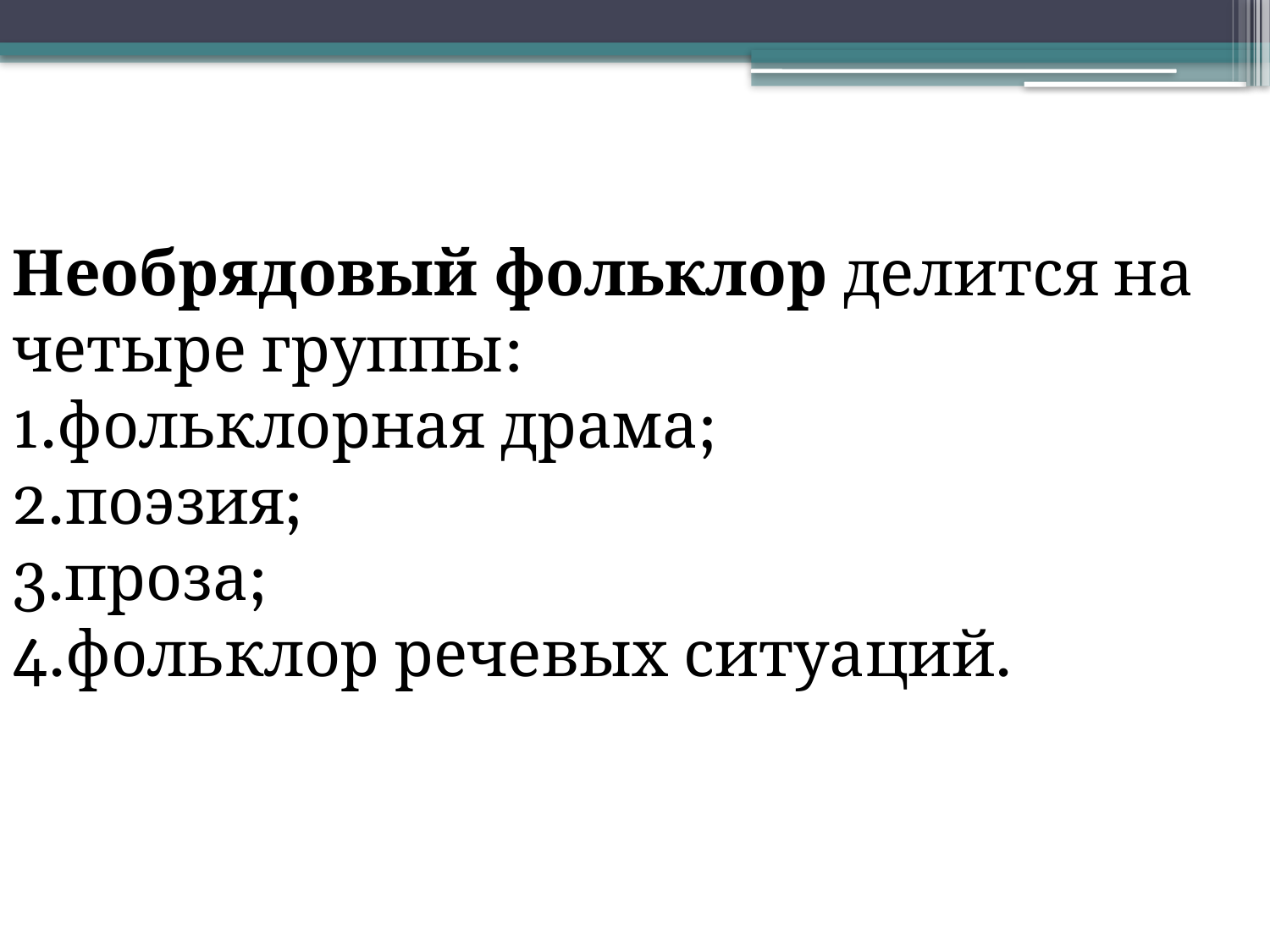

Необрядовый фольклор делится на четыре группы:
1.фольклорная драма;
2.поэзия;
3.проза;
4.фольклор речевых ситуаций.